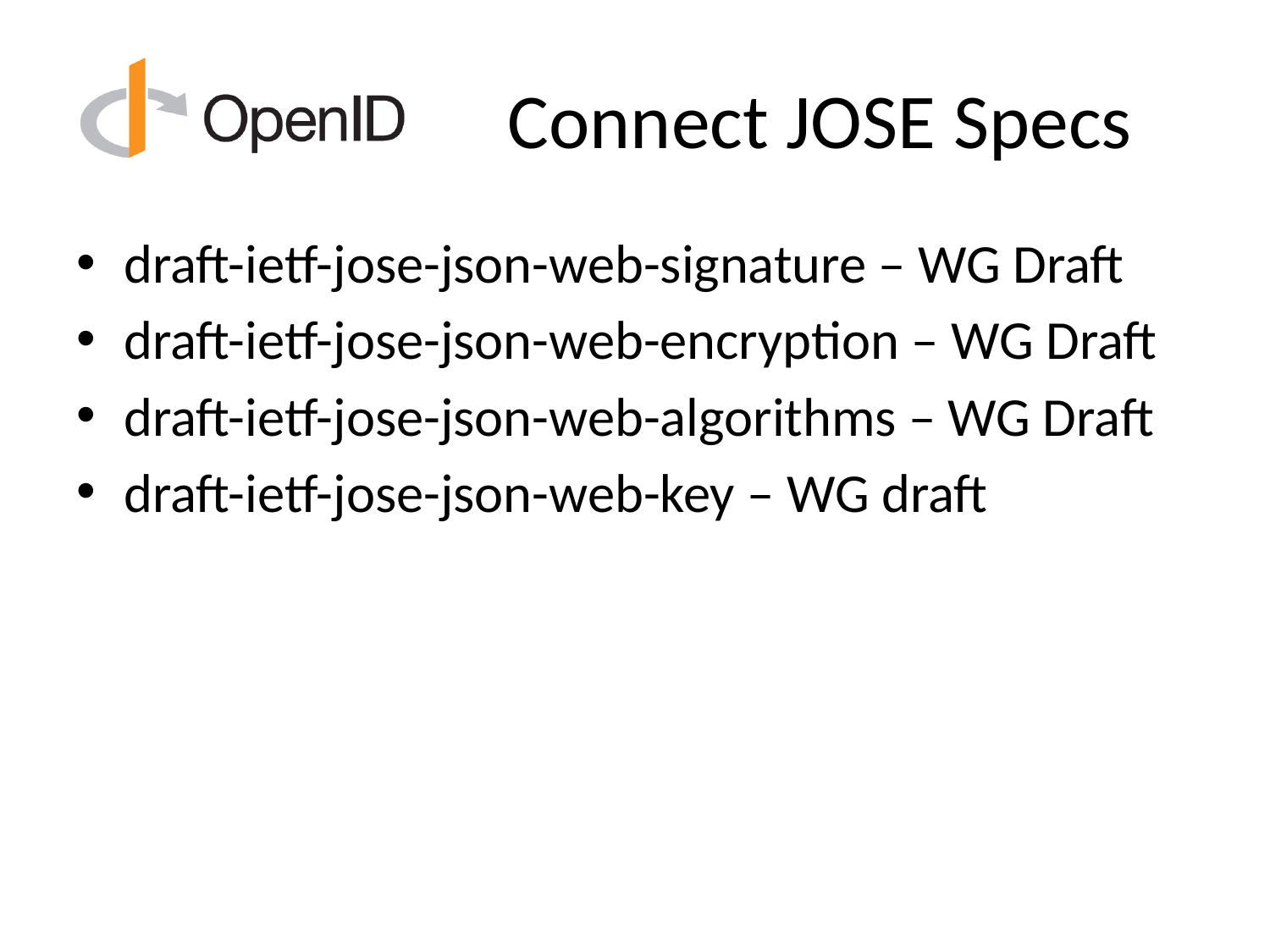

# Connect JOSE Specs
draft-ietf-jose-json-web-signature – WG Draft
draft-ietf-jose-json-web-encryption – WG Draft
draft-ietf-jose-json-web-algorithms – WG Draft
draft-ietf-jose-json-web-key – WG draft